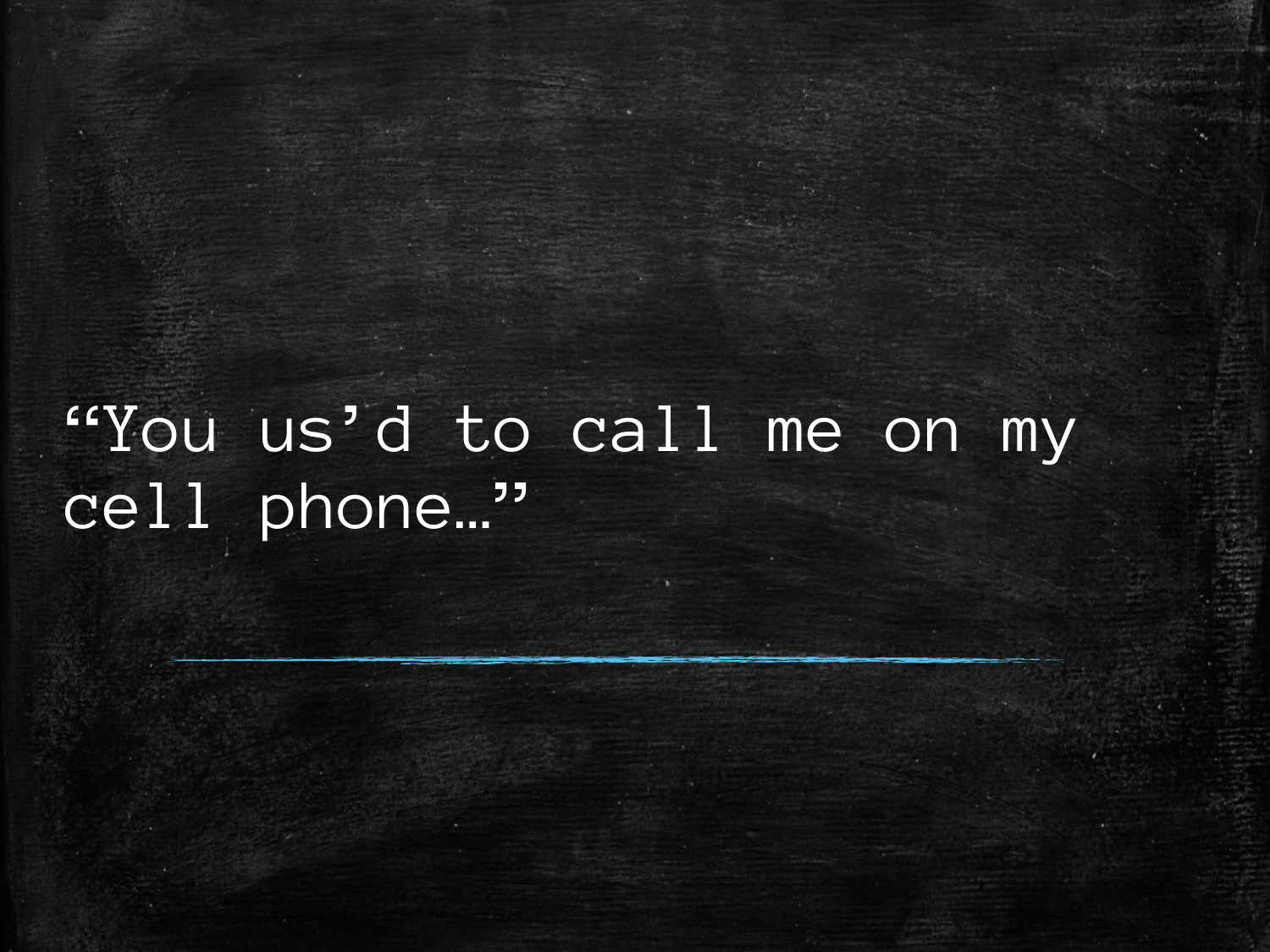

# “You us’d to call me on my cell phone…”